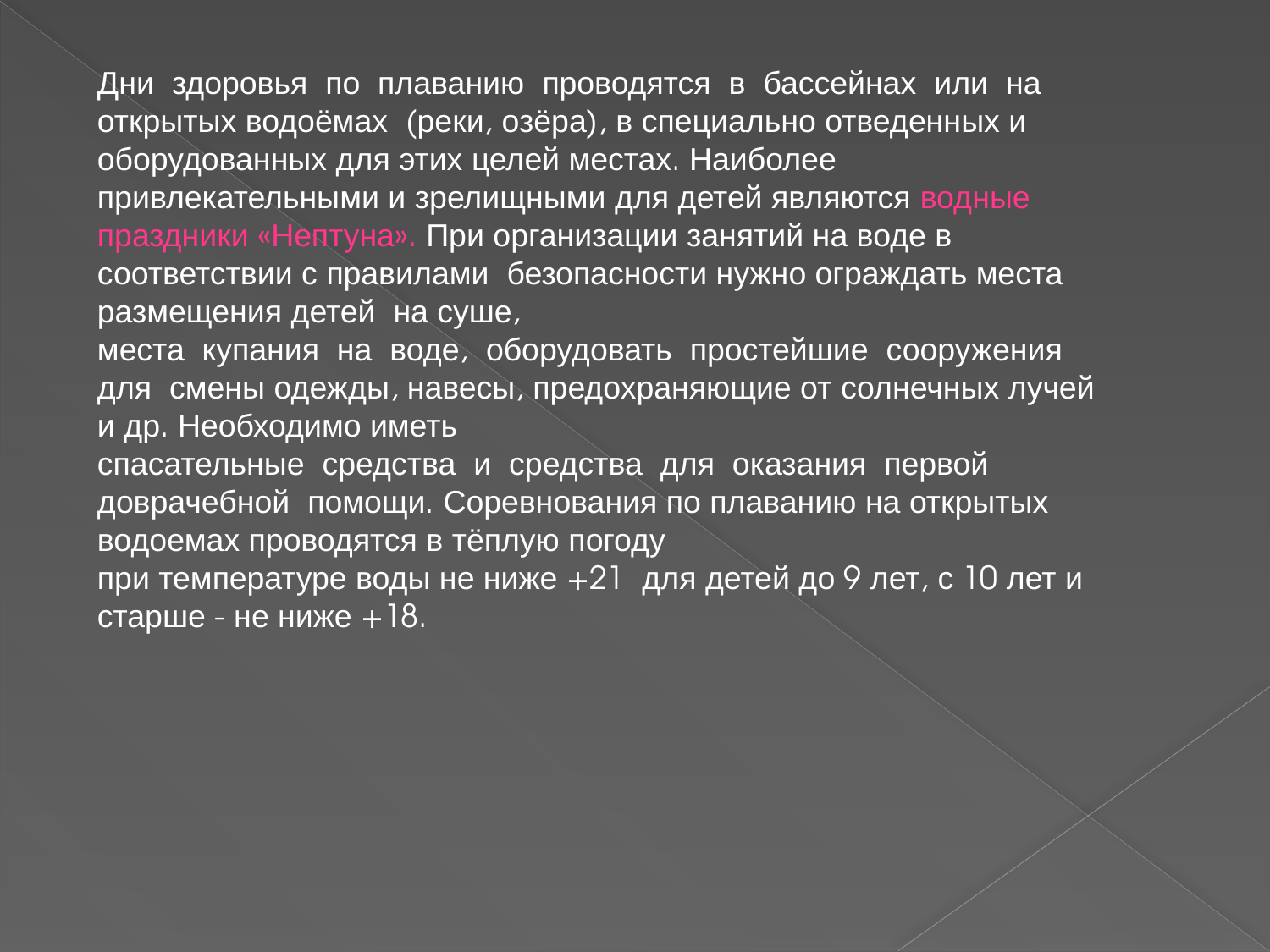

Дни  здоровья  по  плаванию  проводятся  в  бассейнах  или  на  открытых водоёмах  (реки, озёра), в специально отведенных и оборудованных для этих целей местах. Наиболее привлекательными и зрелищными для детей являются водные праздники «Нептуна». При организации занятий на воде в соответствии с правилами  безопасности нужно ограждать места размещения детей  на суше,
места  купания  на  воде,  оборудовать  простейшие  сооружения  для  смены одежды, навесы, предохраняющие от солнечных лучей и др. Необходимо иметь
спасательные  средства  и  средства  для  оказания  первой  доврачебной  помощи. Соревнования по плаванию на открытых водоемах проводятся в тёплую погоду
при температуре воды не ниже +21  для детей до 9 лет, с 10 лет и старше - не ниже +18.